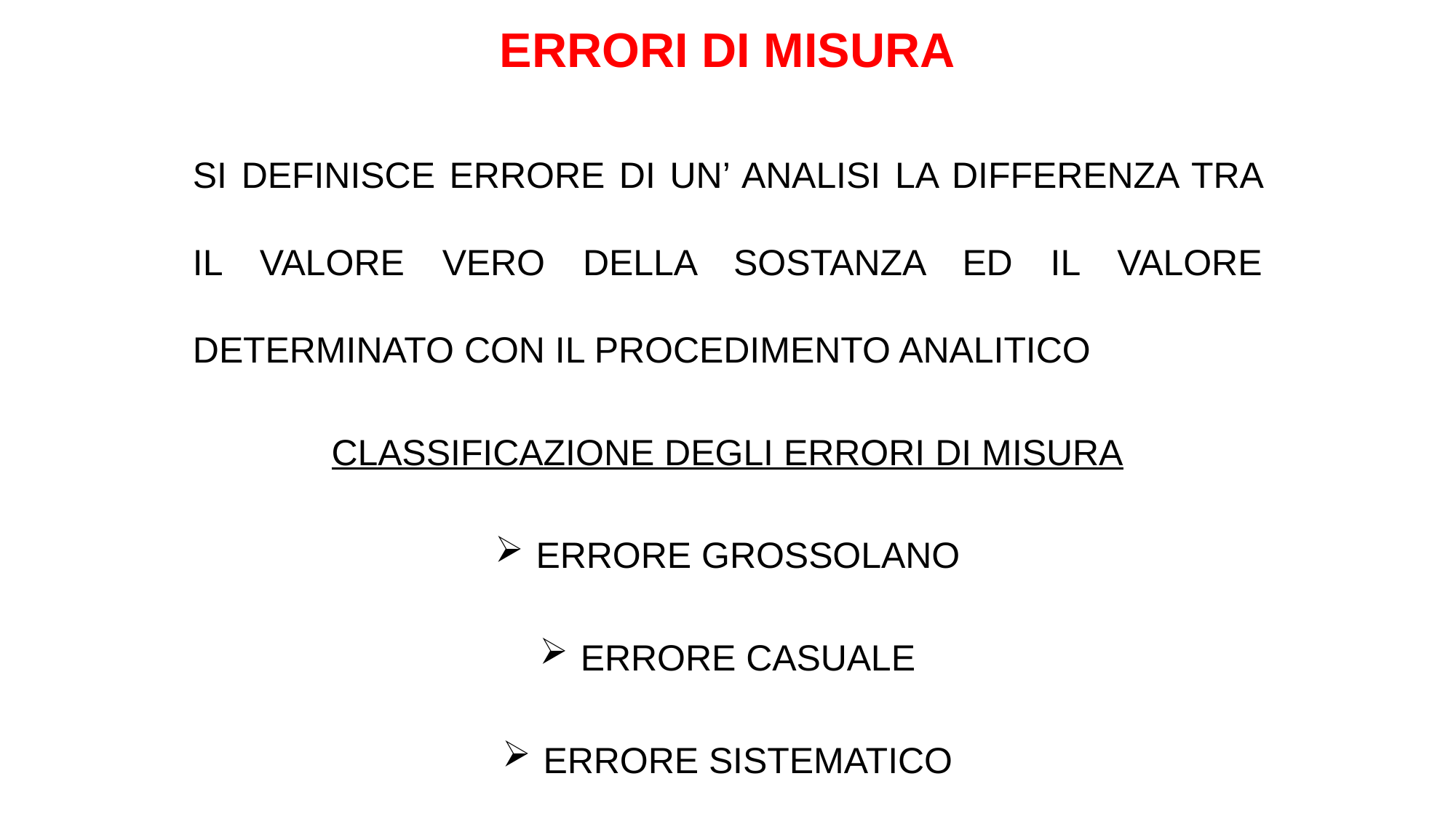

# ERRORI DI MISURA
SI DEFINISCE ERRORE DI UN’ ANALISI LA DIFFERENZA TRA IL VALORE VERO DELLA SOSTANZA ED IL VALORE DETERMINATO CON IL PROCEDIMENTO ANALITICO
CLASSIFICAZIONE DEGLI ERRORI DI MISURA
ERRORE GROSSOLANO
ERRORE CASUALE
ERRORE SISTEMATICO